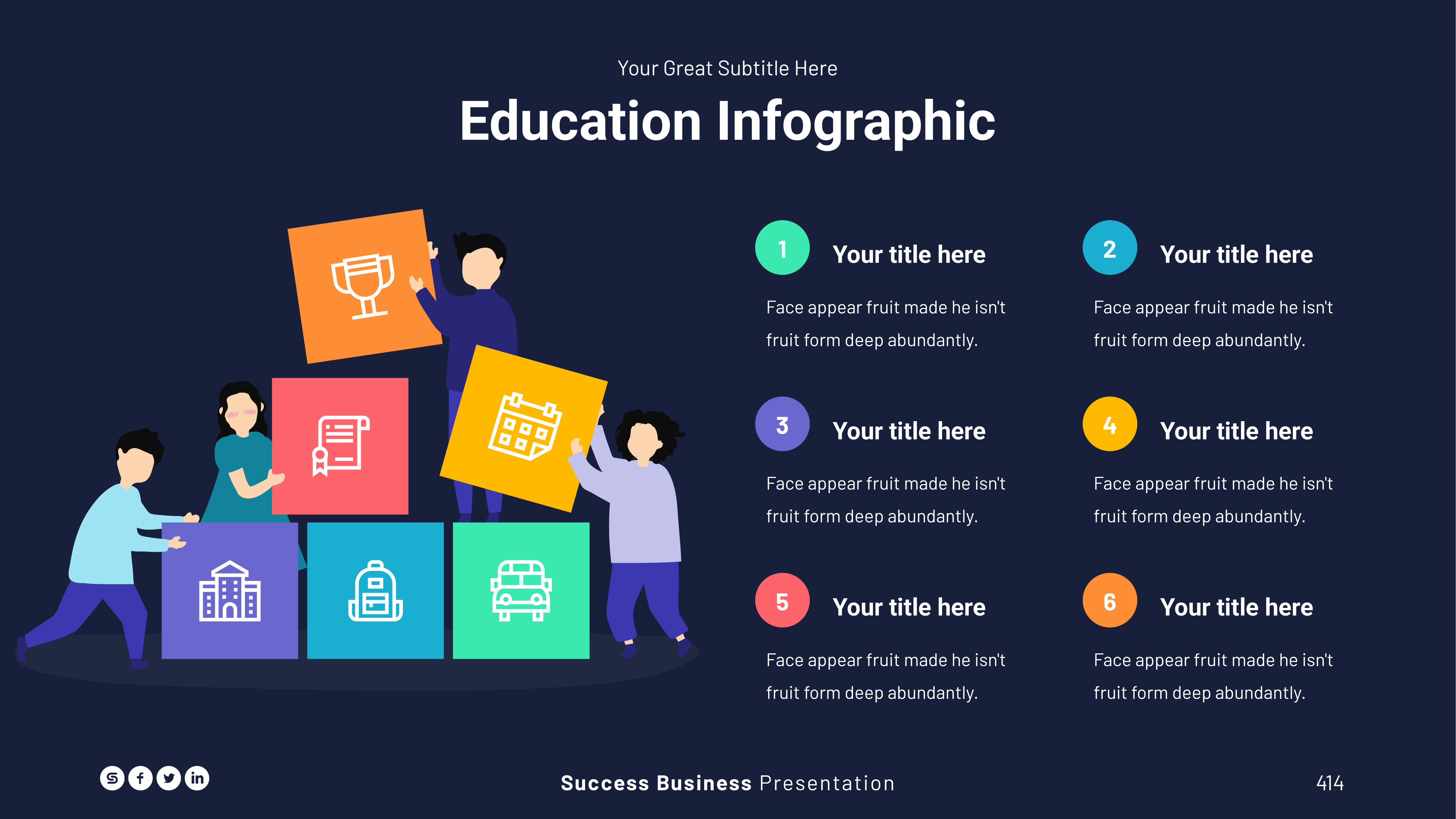

Your Great Subtitle Here
Education Infographic

Your title here
Your title here
1
2
Face appear fruit made he isn't fruit form deep abundantly.
Face appear fruit made he isn't fruit form deep abundantly.

Your title here
Your title here
3
4

Face appear fruit made he isn't fruit form deep abundantly.
Face appear fruit made he isn't fruit form deep abundantly.

Your title here
Your title here
5
6

Face appear fruit made he isn't fruit form deep abundantly.
Face appear fruit made he isn't fruit form deep abundantly.